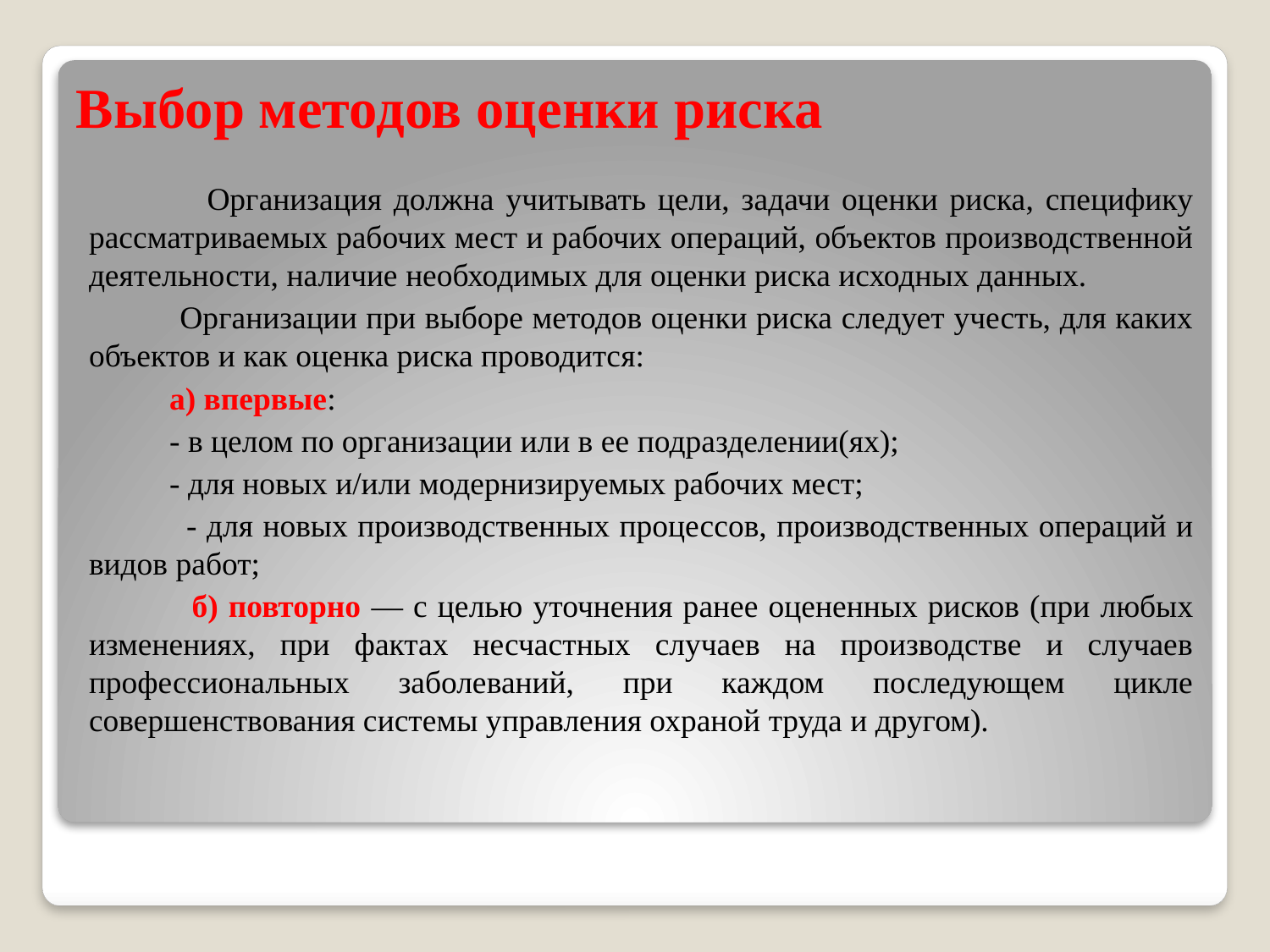

# Выбор методов оценки риска
          Организация должна учитывать цели, задачи оценки риска, специфику рассматриваемых рабочих мест и рабочих операций, объектов производственной деятельности, наличие необходимых для оценки риска исходных данных.
          Организации при выборе методов оценки риска следует учесть, для каких объектов и как оценка риска проводится:
          а) впервые:
          - в целом по организации или в ее подразделении(ях);
          - для новых и/или модернизируемых рабочих мест;
          - для новых производственных процессов, производственных операций и видов работ;
          б) повторно — с целью уточнения ранее оцененных рисков (при любых изменениях, при фактах несчастных случаев на производстве и случаев профессиональных заболеваний, при каждом последующем цикле совершенствования системы управления охраной труда и другом).